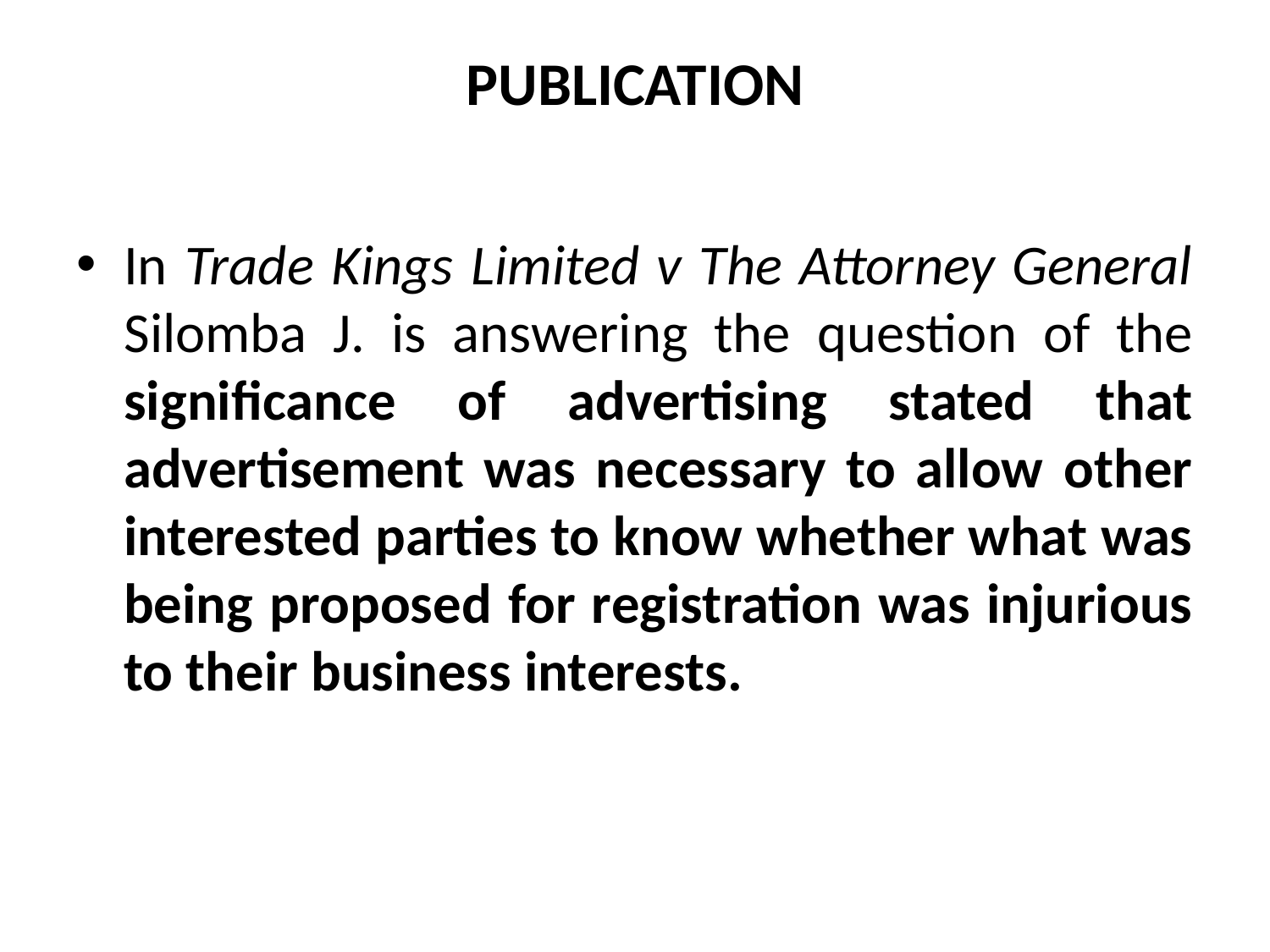

# PUBLICATION
In Trade Kings Limited v The Attorney General Silomba J. is answering the question of the significance of advertising stated that advertisement was necessary to allow other interested parties to know whether what was being proposed for registration was injurious to their business interests.